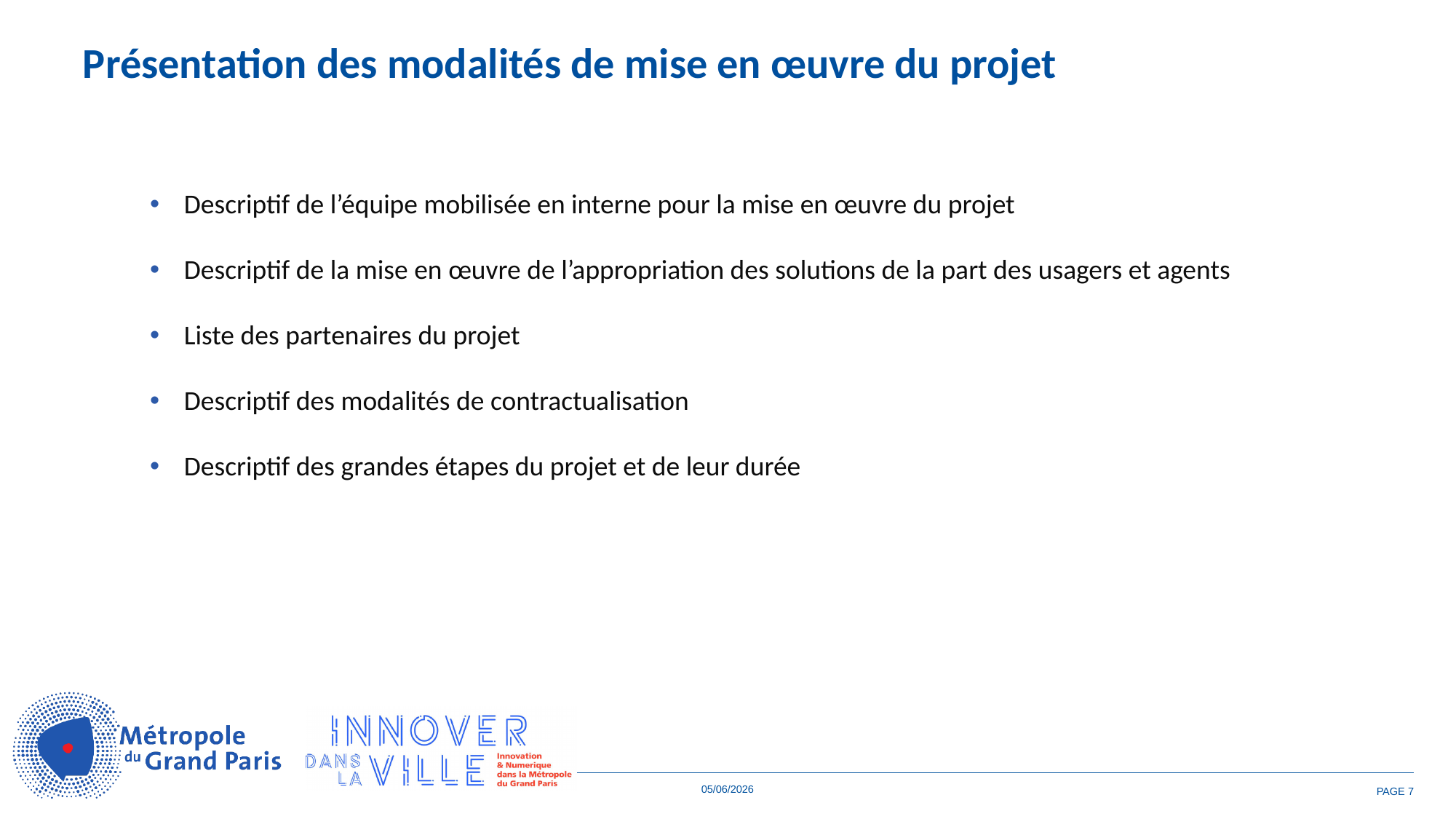

Présentation des modalités de mise en œuvre du projet
Descriptif de l’équipe mobilisée en interne pour la mise en œuvre du projet

Descriptif de la mise en œuvre de l’appropriation des solutions de la part des usagers et agents

Liste des partenaires du projet

Descriptif des modalités de contractualisation

Descriptif des grandes étapes du projet et de leur durée

05/06/2026
PAGE 7